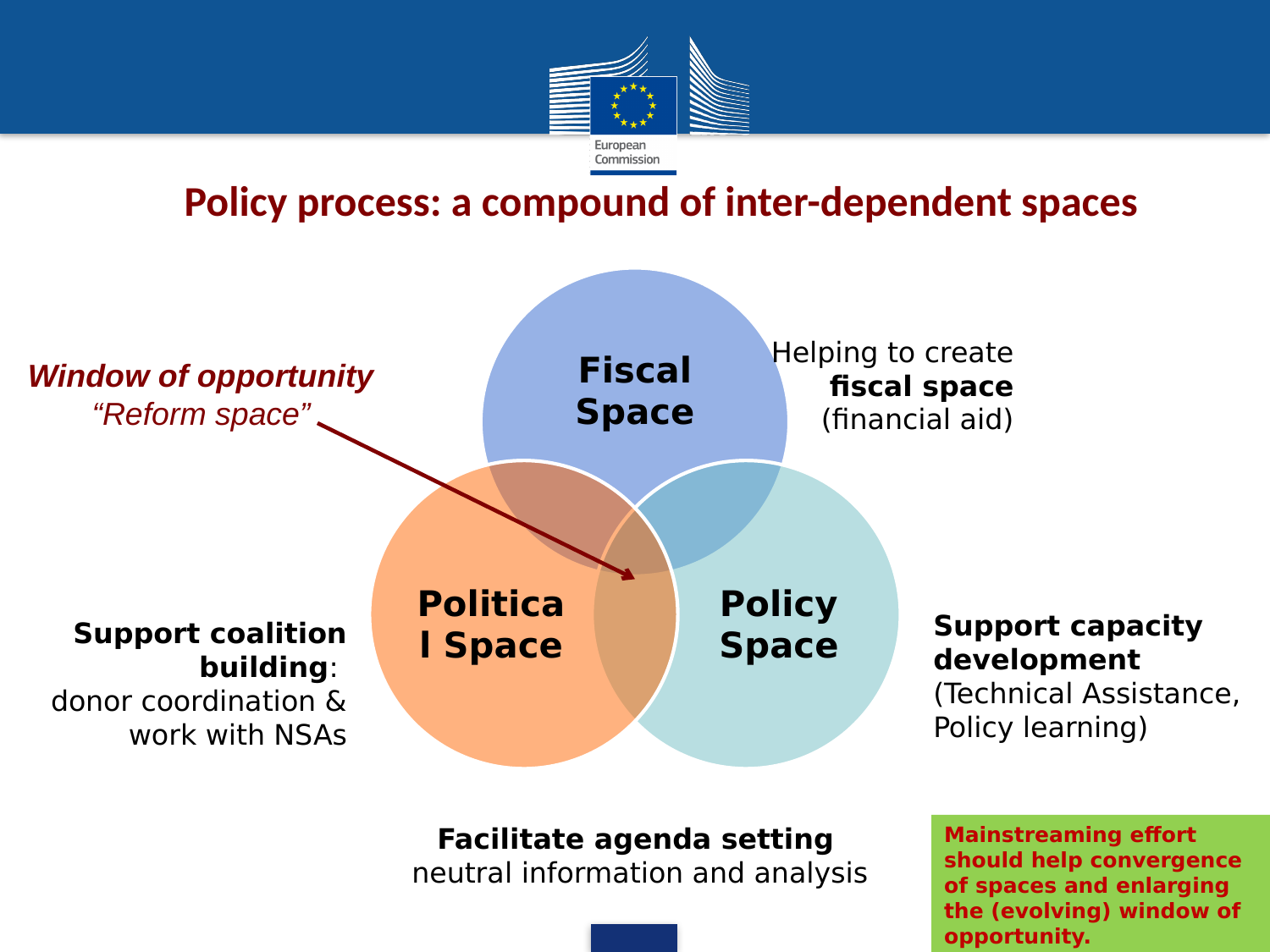

# Policy process: a compound of inter-dependent spaces
Fiscal Space
Policy Space
Political Space
Helping to create
fiscal space (financial aid)
Window of opportunity
“Reform space”
Support capacity development (Technical Assistance,
Policy learning)
Support coalition building:
donor coordination & work with NSAs
Facilitate agenda setting
neutral information and analysis
Mainstreaming effort should help convergence of spaces and enlarging the (evolving) window of opportunity.
33